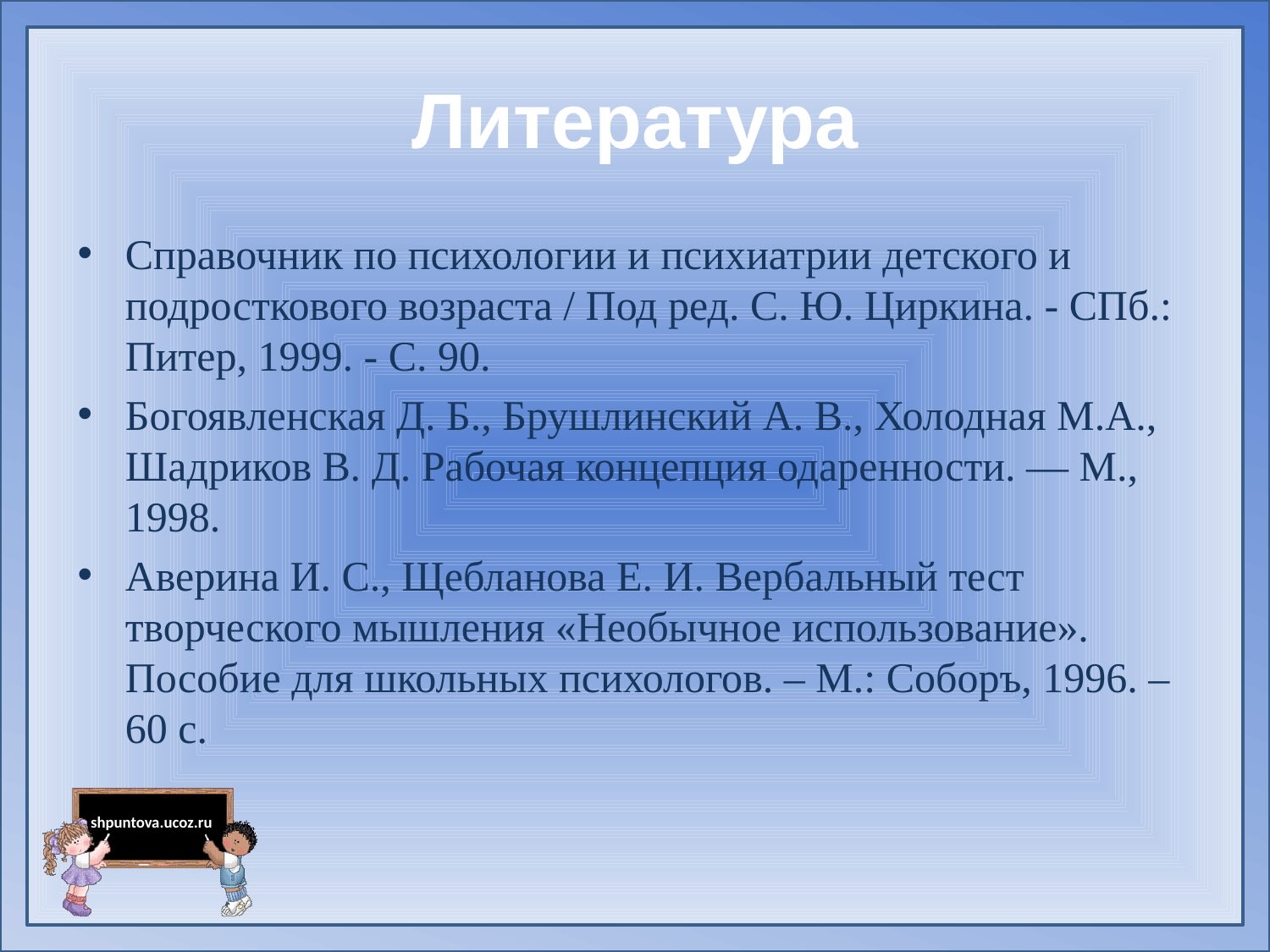

# Литература
Справочник по психологии и психиатрии детского и подросткового возраста / Под ред. С. Ю. Циркина. - СПб.: Питер, 1999. - С. 90.
Богоявленская Д. Б., Брушлинский А. В., Холодная М.А., Шадриков В. Д. Рабочая концепция одаренности. — М., 1998.
Аверина И. С., Щебланова Е. И. Вербальный тест творческого мышления «Необычное использование». Пособие для школьных психологов. – М.: Соборъ, 1996. – 60 с.